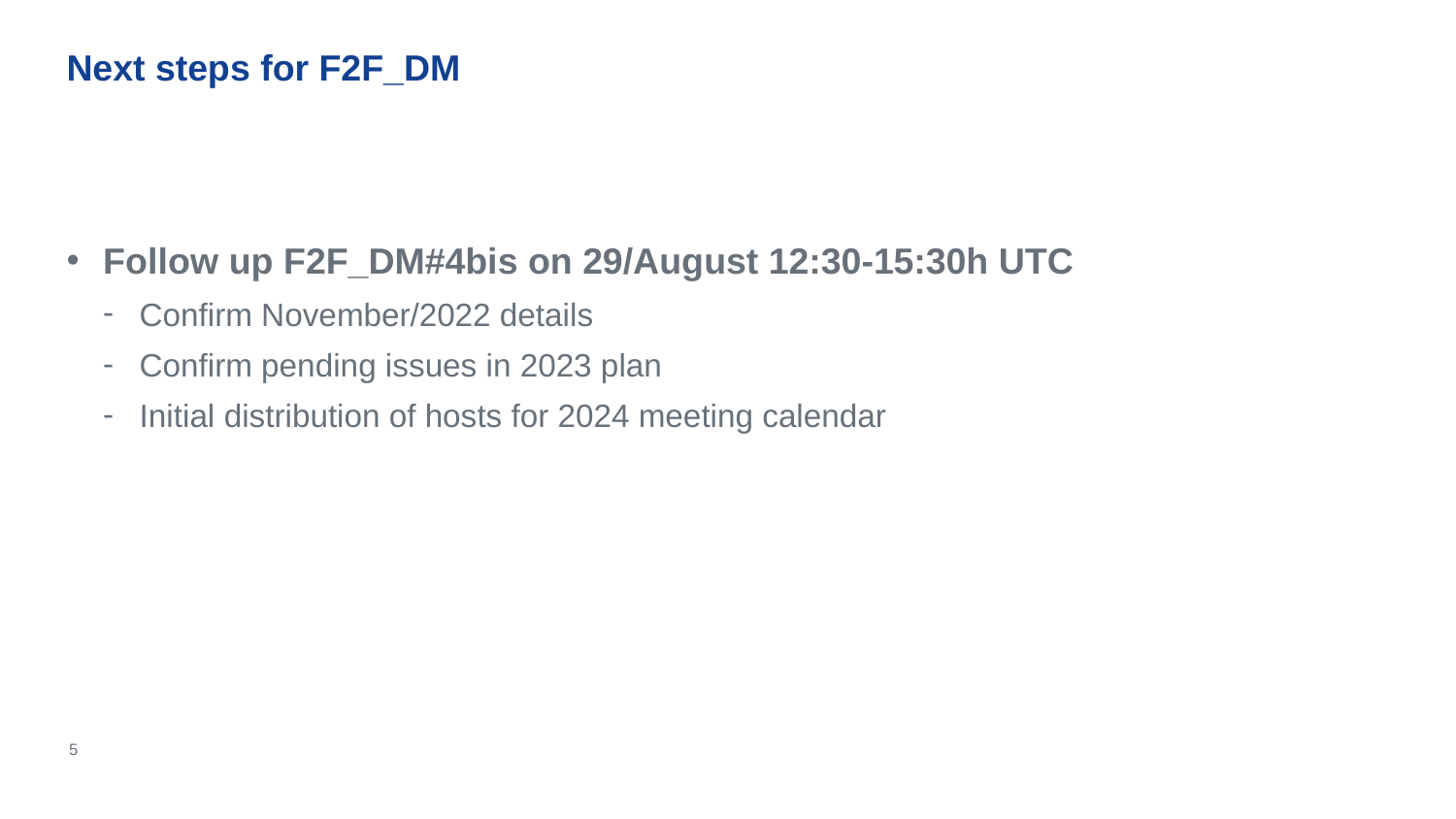

# Next steps for F2F_DM

Follow up F2F_DM#4bis on 29/August 12:30-15:30h UTC
Confirm November/2022 details
Confirm pending issues in 2023 plan
Initial distribution of hosts for 2024 meeting calendar